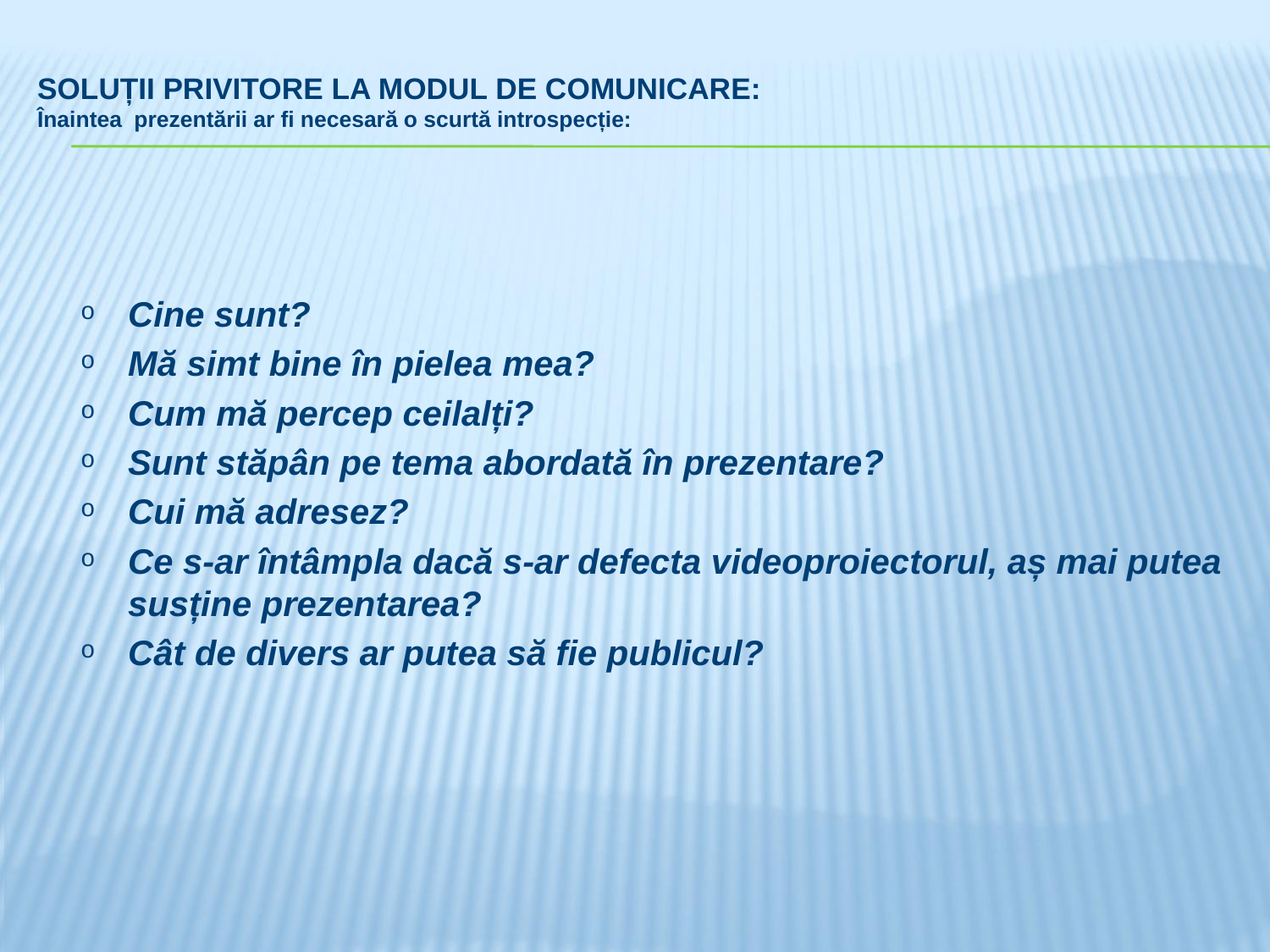

# Soluții privitore la modul de comunicare: Înaintea  prezentării ar fi necesară o scurtă introspecție:

Cine sunt?
Mă simt bine în pielea mea?
Cum mă percep ceilalți?
Sunt stăpân pe tema abordată în prezentare?
Cui mă adresez?
Ce s-ar întâmpla dacă s-ar defecta videoproiectorul, aș mai putea susține prezentarea?
Cât de divers ar putea să fie publicul?